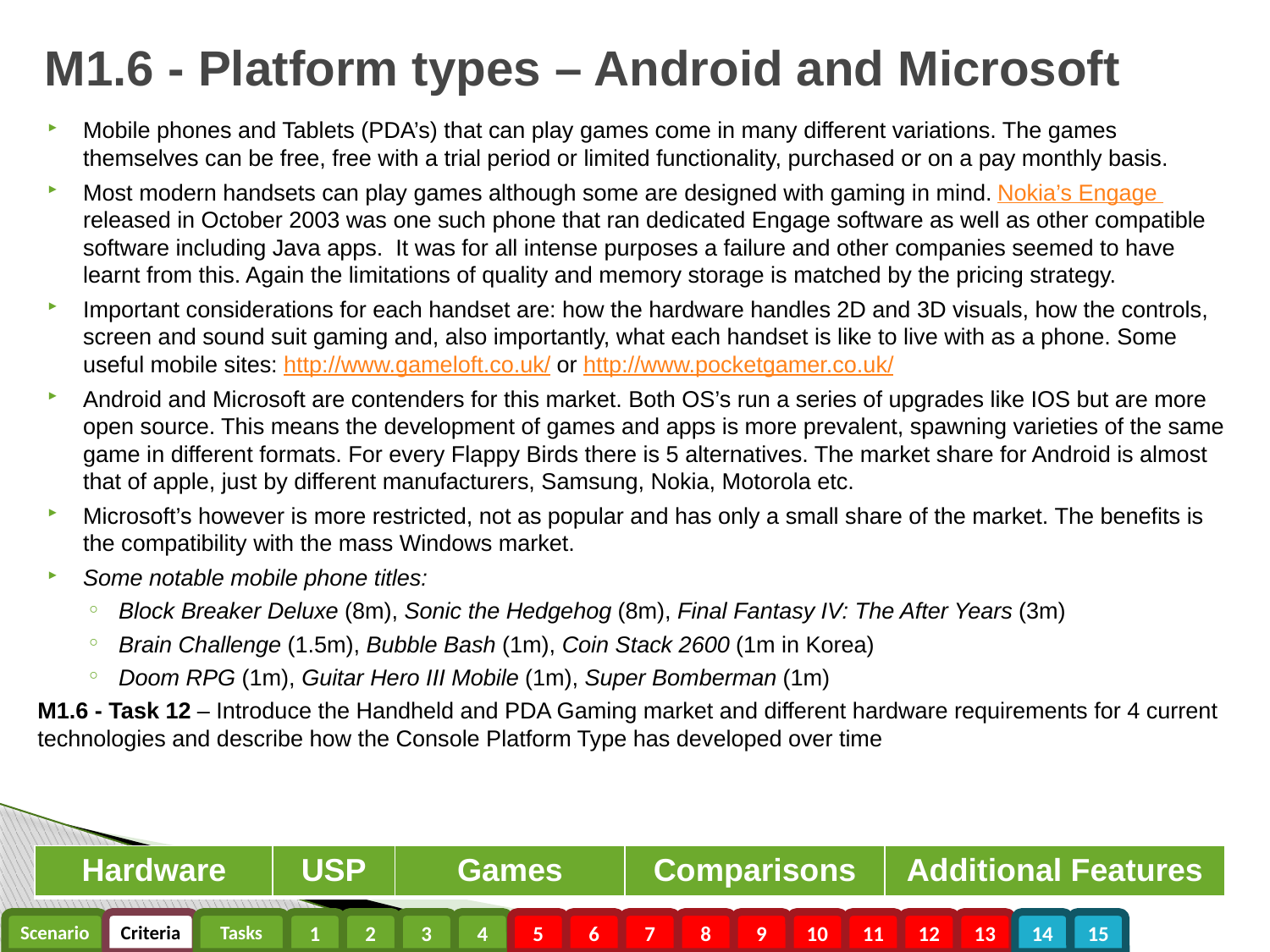

# M1.6 - Platform types – Android and Microsoft
Mobile phones and Tablets (PDA’s) that can play games come in many different variations. The games themselves can be free, free with a trial period or limited functionality, purchased or on a pay monthly basis.
Most modern handsets can play games although some are designed with gaming in mind. Nokia’s Engage  released in October 2003 was one such phone that ran dedicated Engage software as well as other compatible software including Java apps.  It was for all intense purposes a failure and other companies seemed to have learnt from this. Again the limitations of quality and memory storage is matched by the pricing strategy.
Important considerations for each handset are: how the hardware handles 2D and 3D visuals, how the controls, screen and sound suit gaming and, also importantly, what each handset is like to live with as a phone. Some useful mobile sites: http://www.gameloft.co.uk/ or http://www.pocketgamer.co.uk/
Android and Microsoft are contenders for this market. Both OS’s run a series of upgrades like IOS but are more open source. This means the development of games and apps is more prevalent, spawning varieties of the same game in different formats. For every Flappy Birds there is 5 alternatives. The market share for Android is almost that of apple, just by different manufacturers, Samsung, Nokia, Motorola etc.
Microsoft’s however is more restricted, not as popular and has only a small share of the market. The benefits is the compatibility with the mass Windows market.
Some notable mobile phone titles:
Block Breaker Deluxe (8m), Sonic the Hedgehog (8m), Final Fantasy IV: The After Years (3m)
Brain Challenge (1.5m), Bubble Bash (1m), Coin Stack 2600 (1m in Korea)
Doom RPG (1m), Guitar Hero III Mobile (1m), Super Bomberman (1m)
M1.6 - Task 12 – Introduce the Handheld and PDA Gaming market and different hardware requirements for 4 current technologies and describe how the Console Platform Type has developed over time

| Hardware | USP | Games | Comparisons | Additional Features |
| --- | --- | --- | --- | --- |